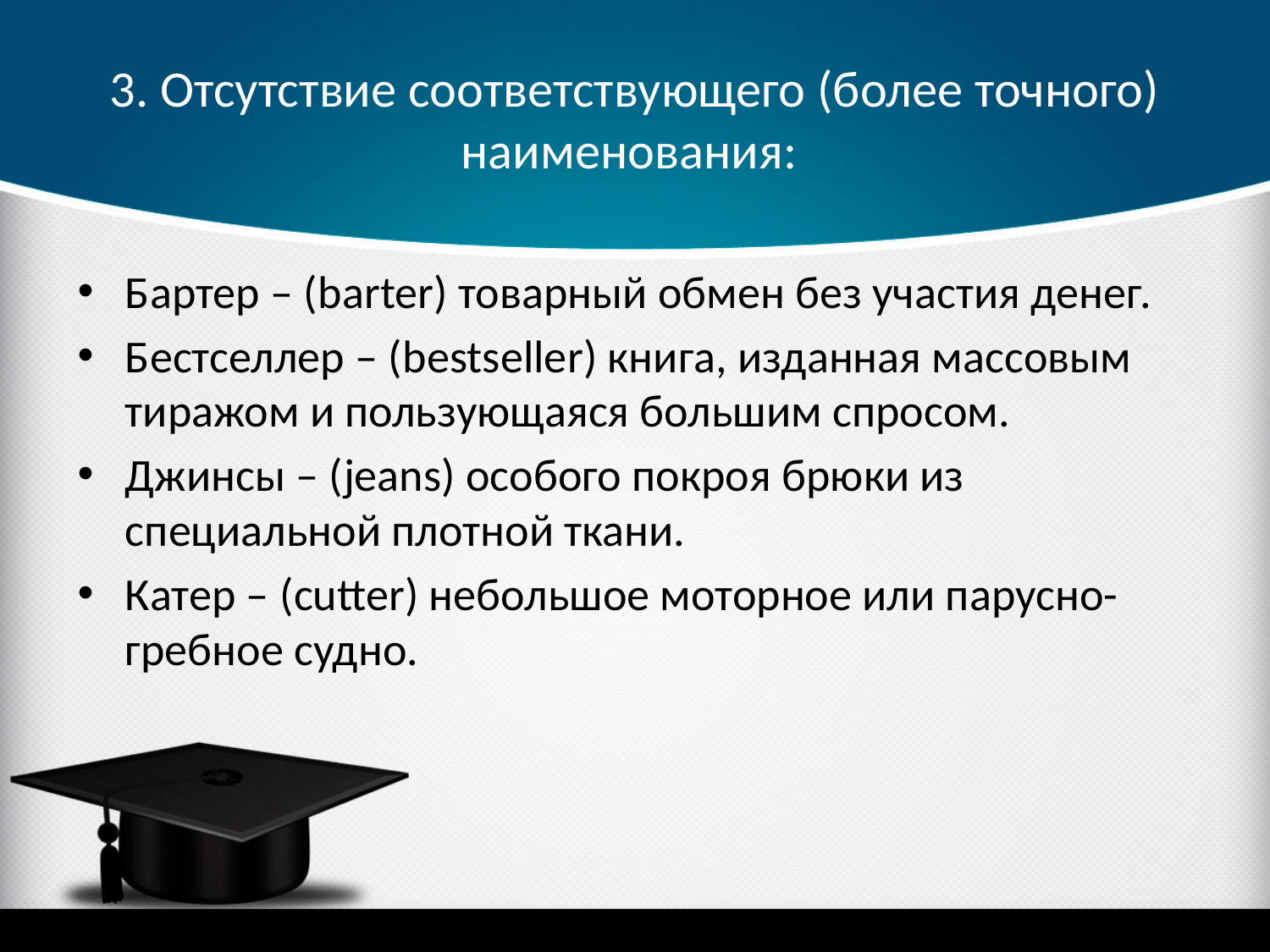

# 3. Отсутствие соответствующего (более точного) наименования:
Бартер – (barter) товарный обмен без участия денег.
Бестселлер – (bestseller) книга, изданная массовым тиражом и пользующаяся большим спросом.
Джинсы – (jeans) особого покроя брюки из специальной плотной ткани.
Катер – (cutter) небольшое моторное или парусно-гребное судно.